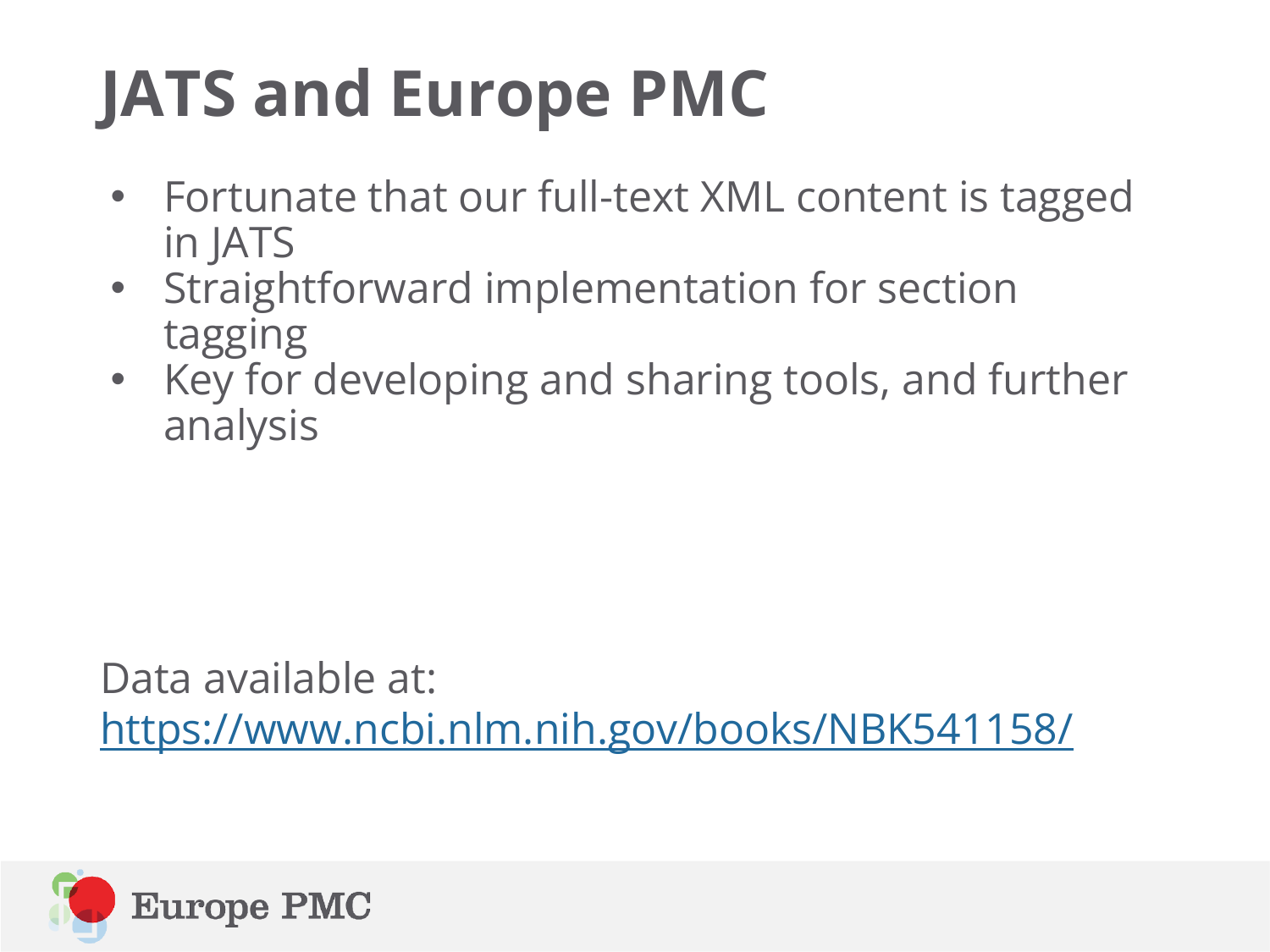

# JATS and Europe PMC
Fortunate that our full-text XML content is tagged in JATS
Straightforward implementation for section tagging
Key for developing and sharing tools, and further analysis

Data available at: https://www.ncbi.nlm.nih.gov/books/NBK541158/